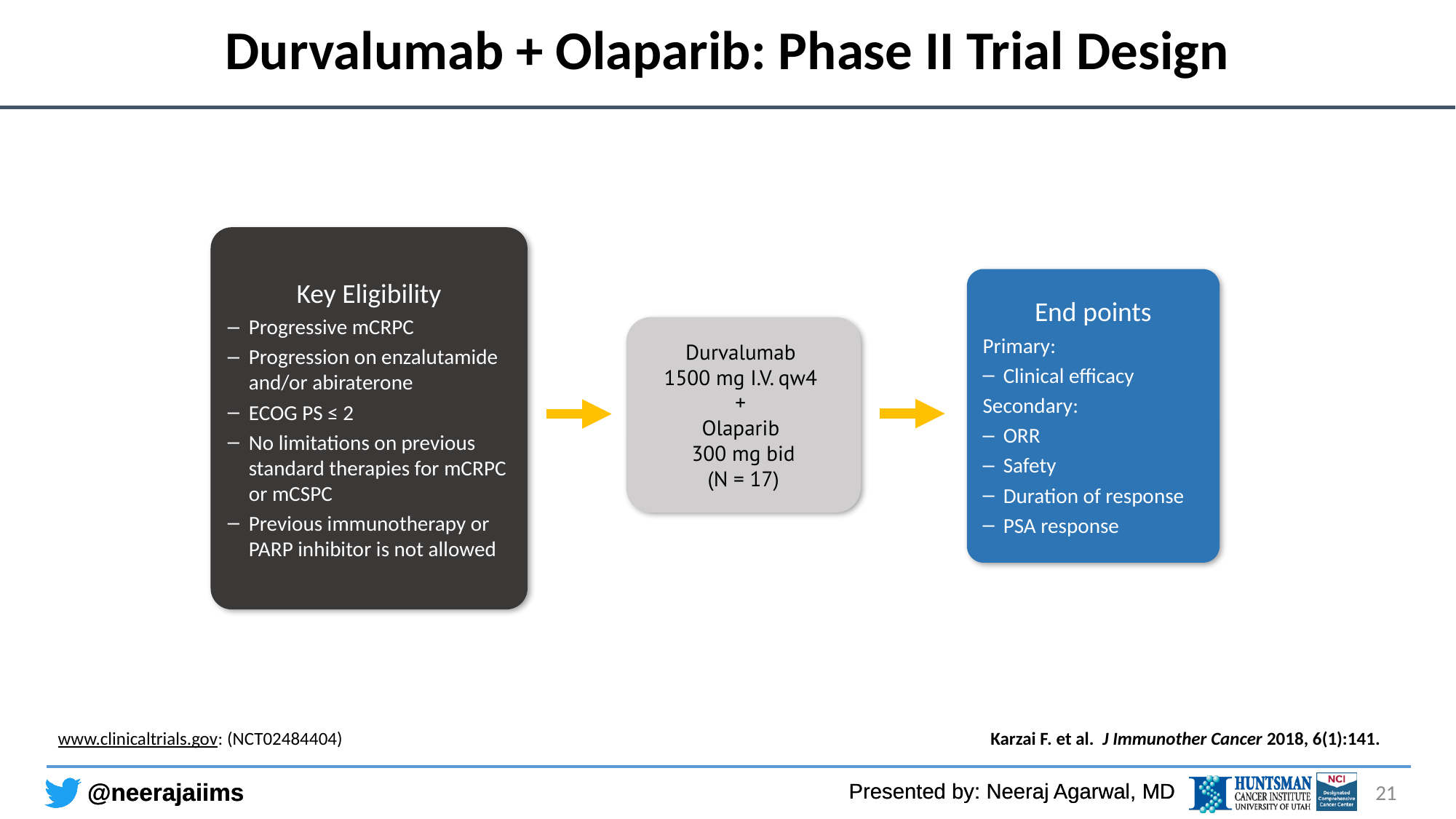

# Durvalumab + Olaparib: Phase II Trial Design
Key Eligibility
Progressive mCRPC
Progression on enzalutamide and/or abiraterone
ECOG PS ≤ 2
No limitations on previous standard therapies for mCRPC or mCSPC
Previous immunotherapy or PARP inhibitor is not allowed
End points
Primary:
Clinical efficacy
Secondary:
ORR
Safety
Duration of response
PSA response
Durvalumab
1500 mg I.V. qw4
+
Olaparib
300 mg bid
(N = 17)
Karzai F. et al.  J Immunother Cancer 2018, 6(1):141.
www.clinicaltrials.gov: (NCT02484404)
21